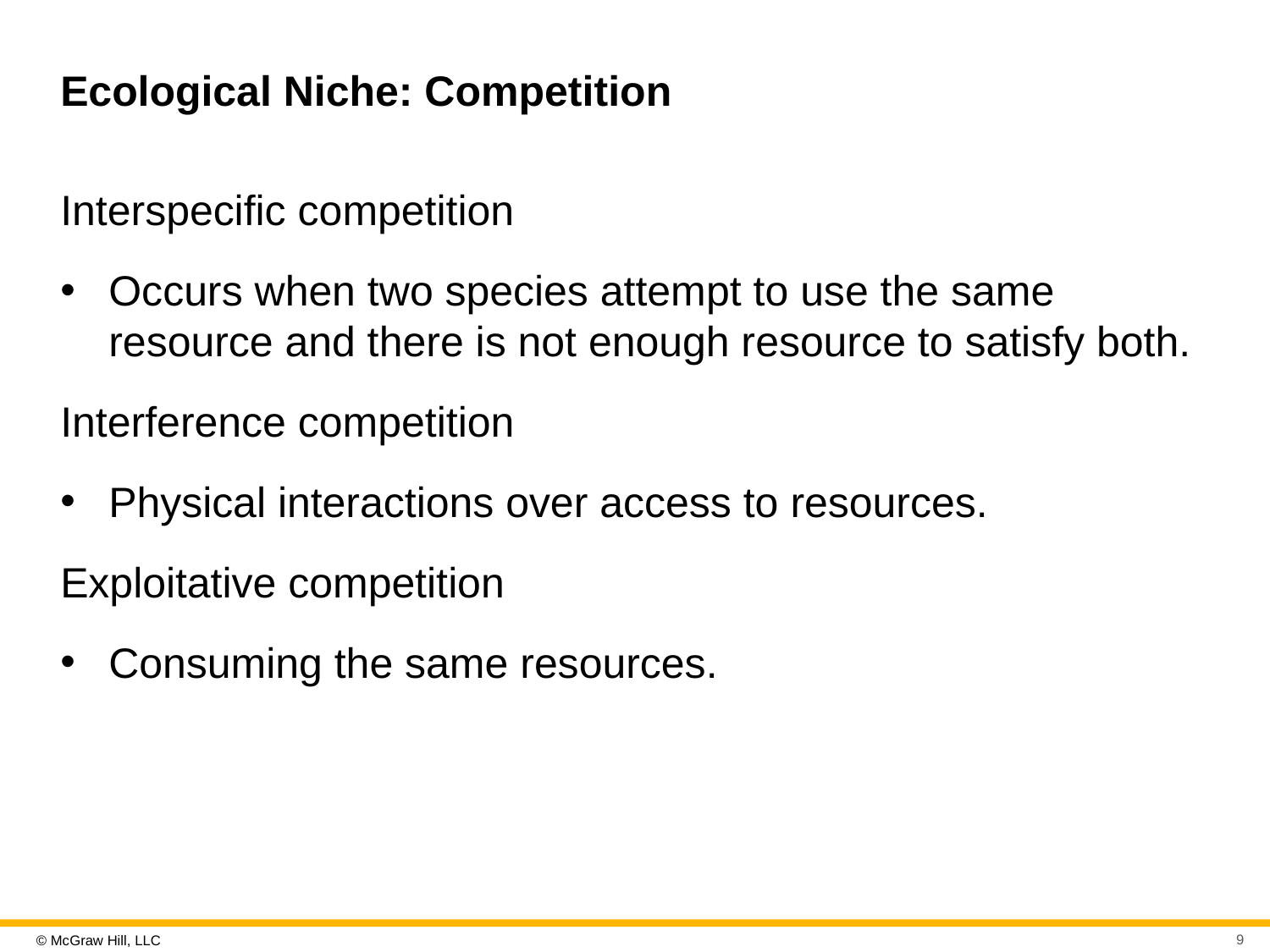

# Ecological Niche: Competition
Interspecific competition
Occurs when two species attempt to use the same resource and there is not enough resource to satisfy both.
Interference competition
Physical interactions over access to resources.
Exploitative competition
Consuming the same resources.
9